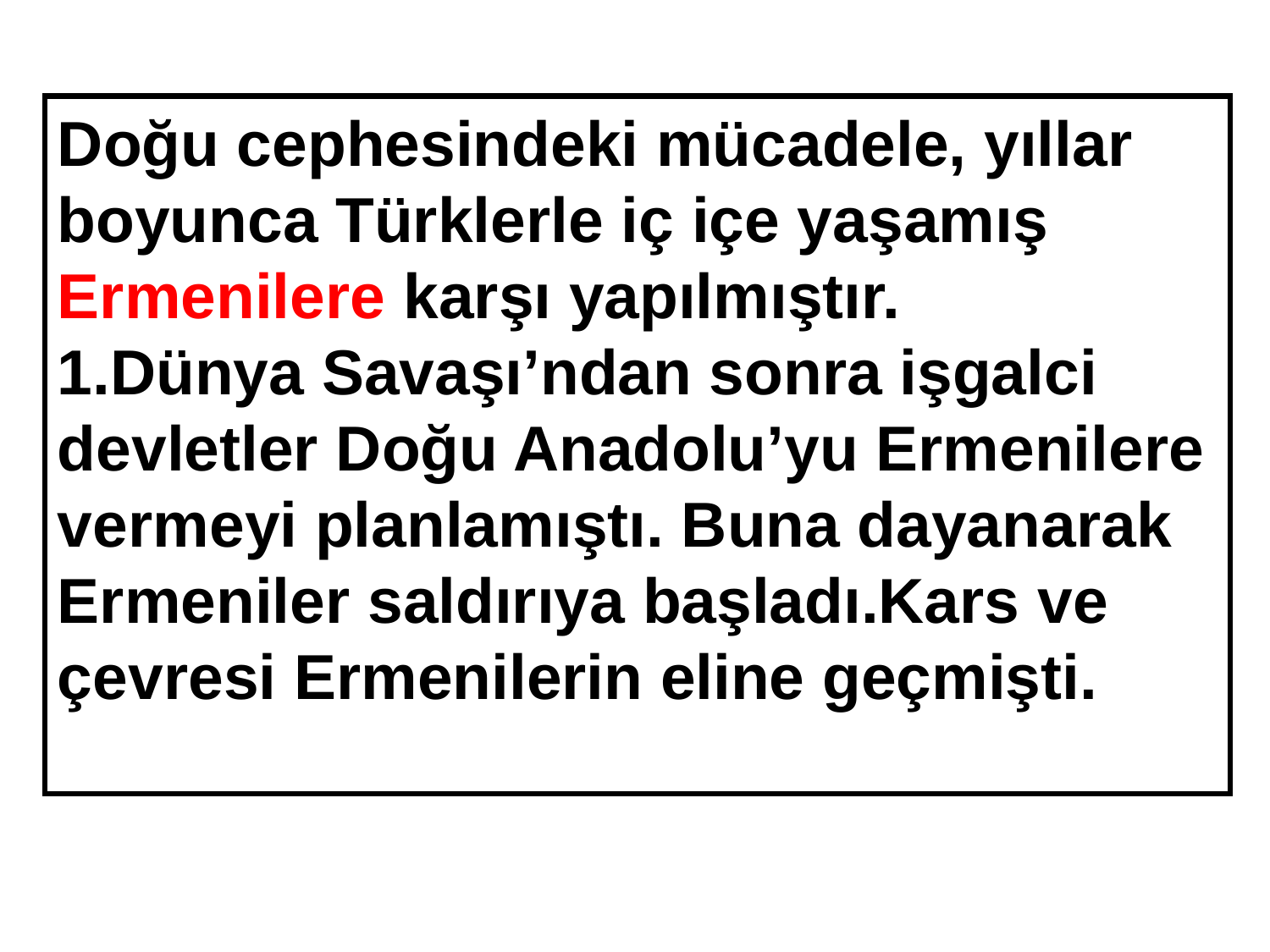

Doğu cephesindeki mücadele, yıllar boyunca Türklerle iç içe yaşamış Ermenilere karşı yapılmıştır.
1.Dünya Savaşı’ndan sonra işgalci devletler Doğu Anadolu’yu Ermenilere vermeyi planlamıştı. Buna dayanarak Ermeniler saldırıya başladı.Kars ve çevresi Ermenilerin eline geçmişti.